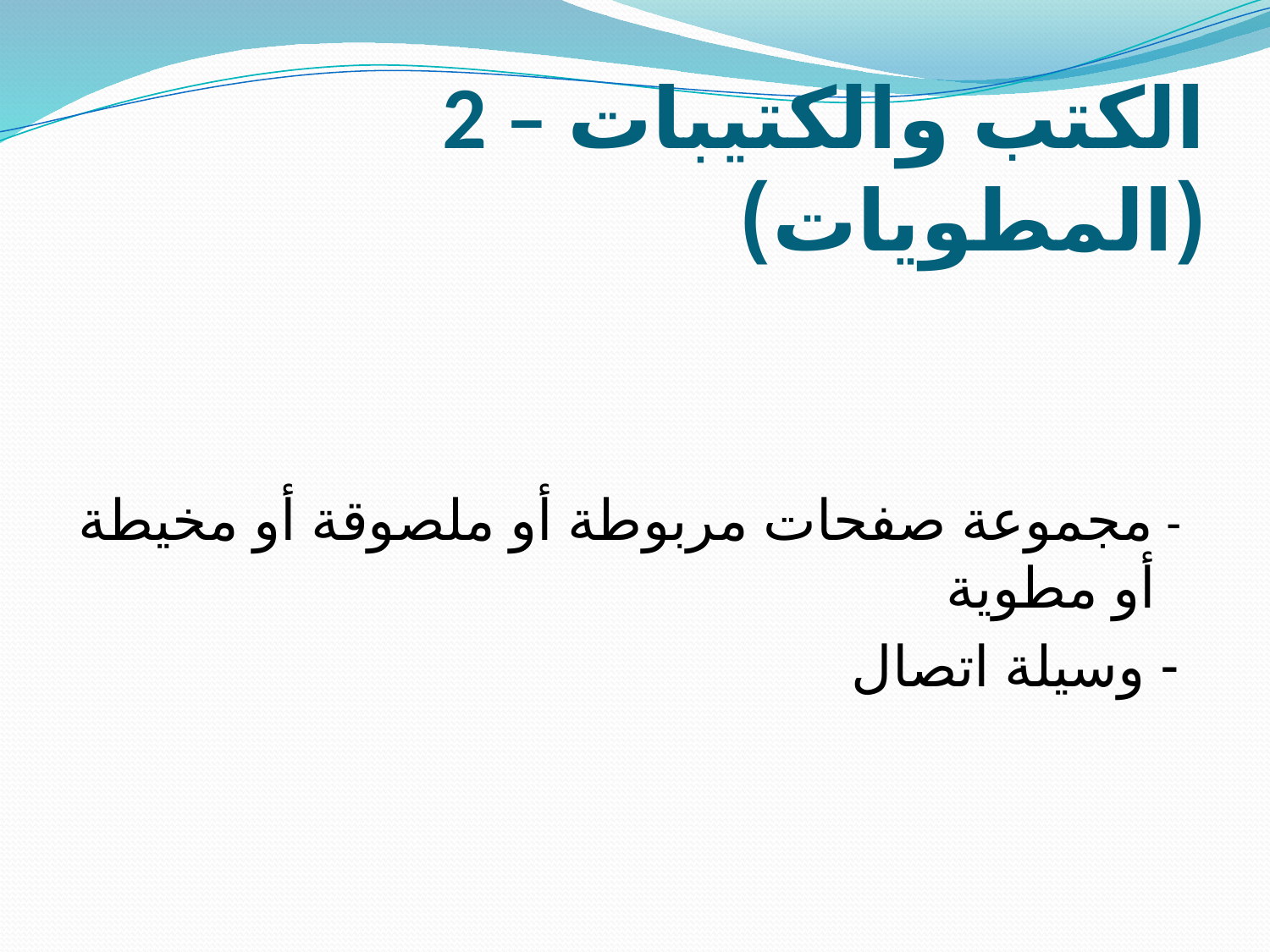

# 2 – الكتب والكتيبات (المطويات)

 - مجموعة صفحات مربوطة أو ملصوقة أو مخيطة أو مطوية
 - وسيلة اتصال